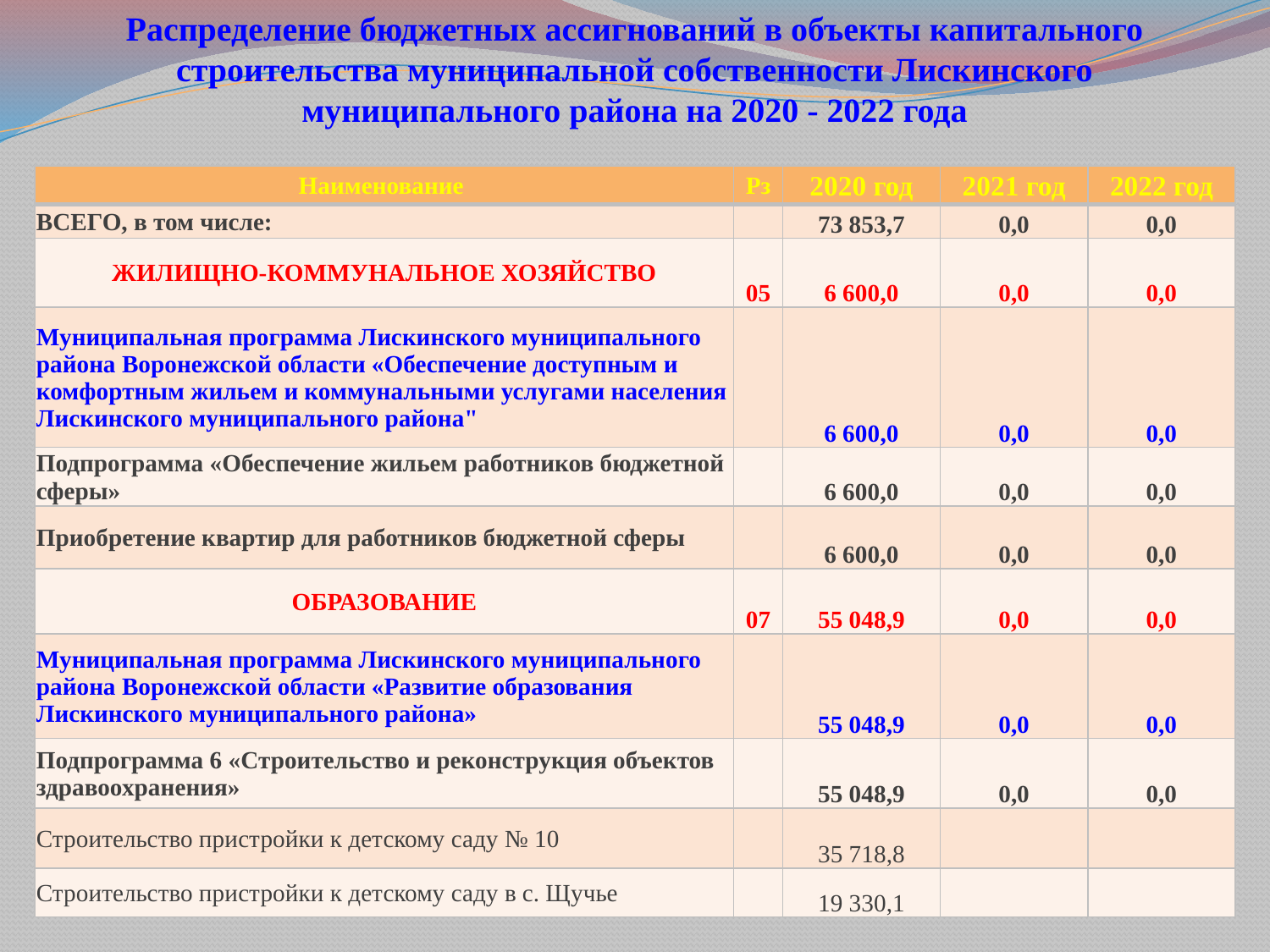

# Распределение бюджетных ассигнований в объекты капитального строительства муниципальной собственности Лискинского муниципального района на 2020 - 2022 года
| Наименование | Рз | 2020 год | 2021 год | 2022 год |
| --- | --- | --- | --- | --- |
| ВСЕГО, в том числе: |  | 73 853,7 | 0,0 | 0,0 |
| ЖИЛИЩНО-КОММУНАЛЬНОЕ ХОЗЯЙСТВО | 05 | 6 600,0 | 0,0 | 0,0 |
| Муниципальная программа Лискинского муниципального района Воронежской области «Обеспечение доступным и комфортным жильем и коммунальными услугами населения Лискинского муниципального района" |  | 6 600,0 | 0,0 | 0,0 |
| Подпрограмма «Обеспечение жильем работников бюджетной сферы» |  | 6 600,0 | 0,0 | 0,0 |
| Приобретение квартир для работников бюджетной сферы |  | 6 600,0 | 0,0 | 0,0 |
| ОБРАЗОВАНИЕ | 07 | 55 048,9 | 0,0 | 0,0 |
| Муниципальная программа Лискинского муниципального района Воронежской области «Развитие образования Лискинского муниципального района» |  | 55 048,9 | 0,0 | 0,0 |
| Подпрограмма 6 «Строительство и реконструкция объектов здравоохранения» |  | 55 048,9 | 0,0 | 0,0 |
| Строительство пристройки к детскому саду № 10 |  | 35 718,8 |  |  |
| Строительство пристройки к детскому саду в с. Щучье |  | 19 330,1 |  |  |